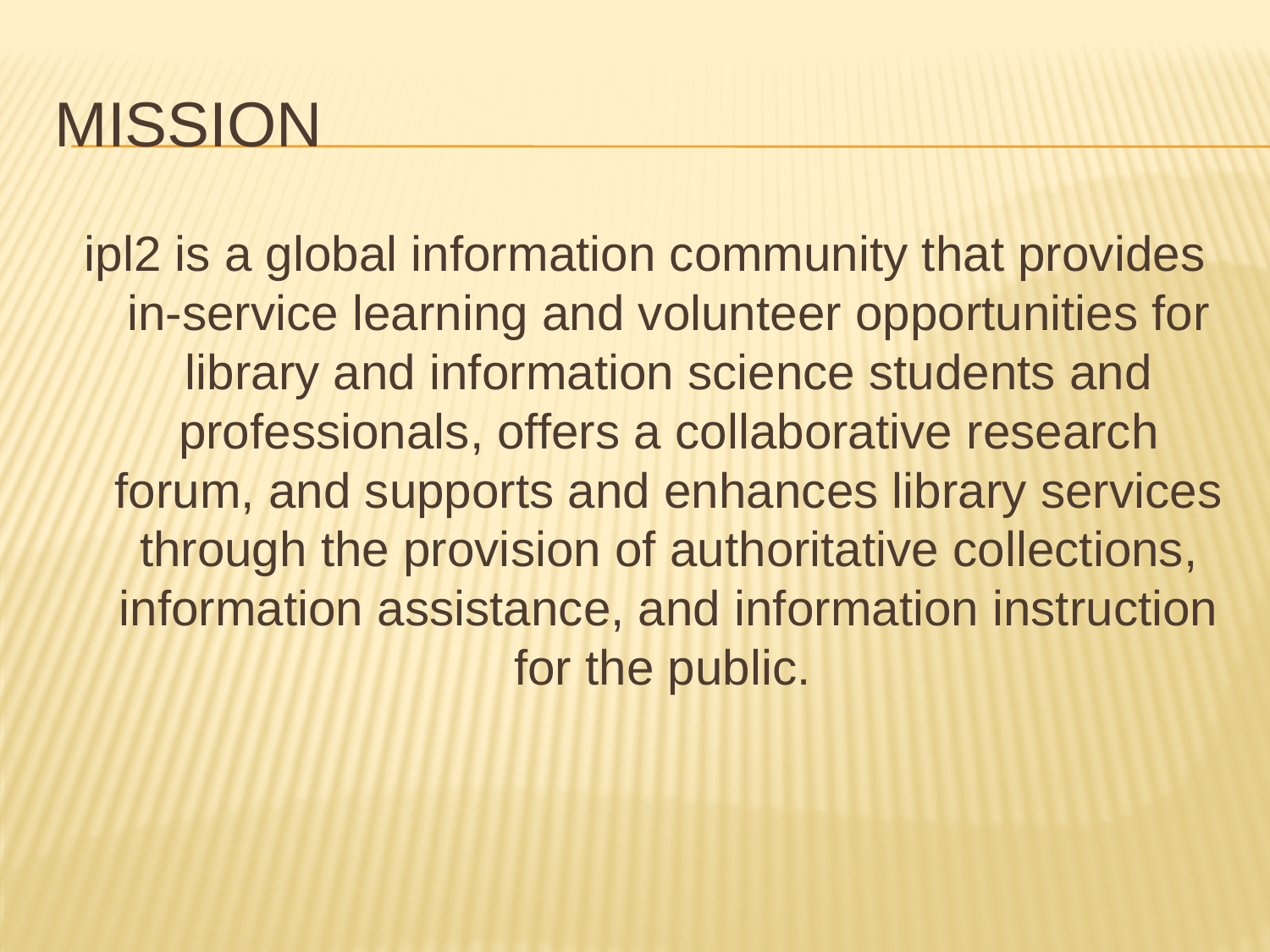

# Mission
ipl2 is a global information community that provides in-service learning and volunteer opportunities for library and information science students and professionals, offers a collaborative research forum, and supports and enhances library services through the provision of authoritative collections, information assistance, and information instruction for the public.